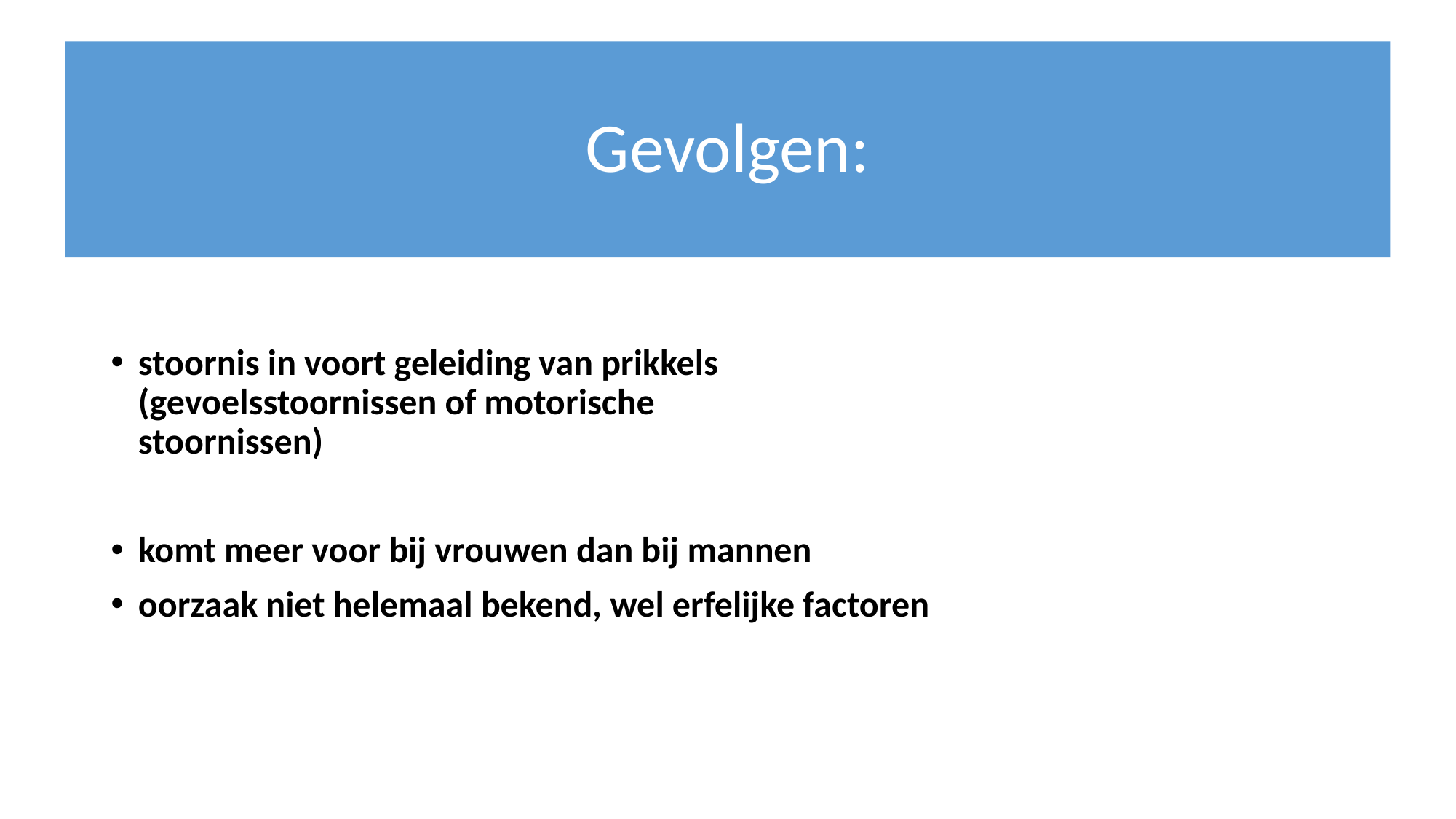

# Gevolgen:
stoornis in voort geleiding van prikkels
(gevoelsstoornissen of motorische
stoornissen)

komt meer voor bij vrouwen dan bij mannen
oorzaak niet helemaal bekend, wel erfelijke factoren